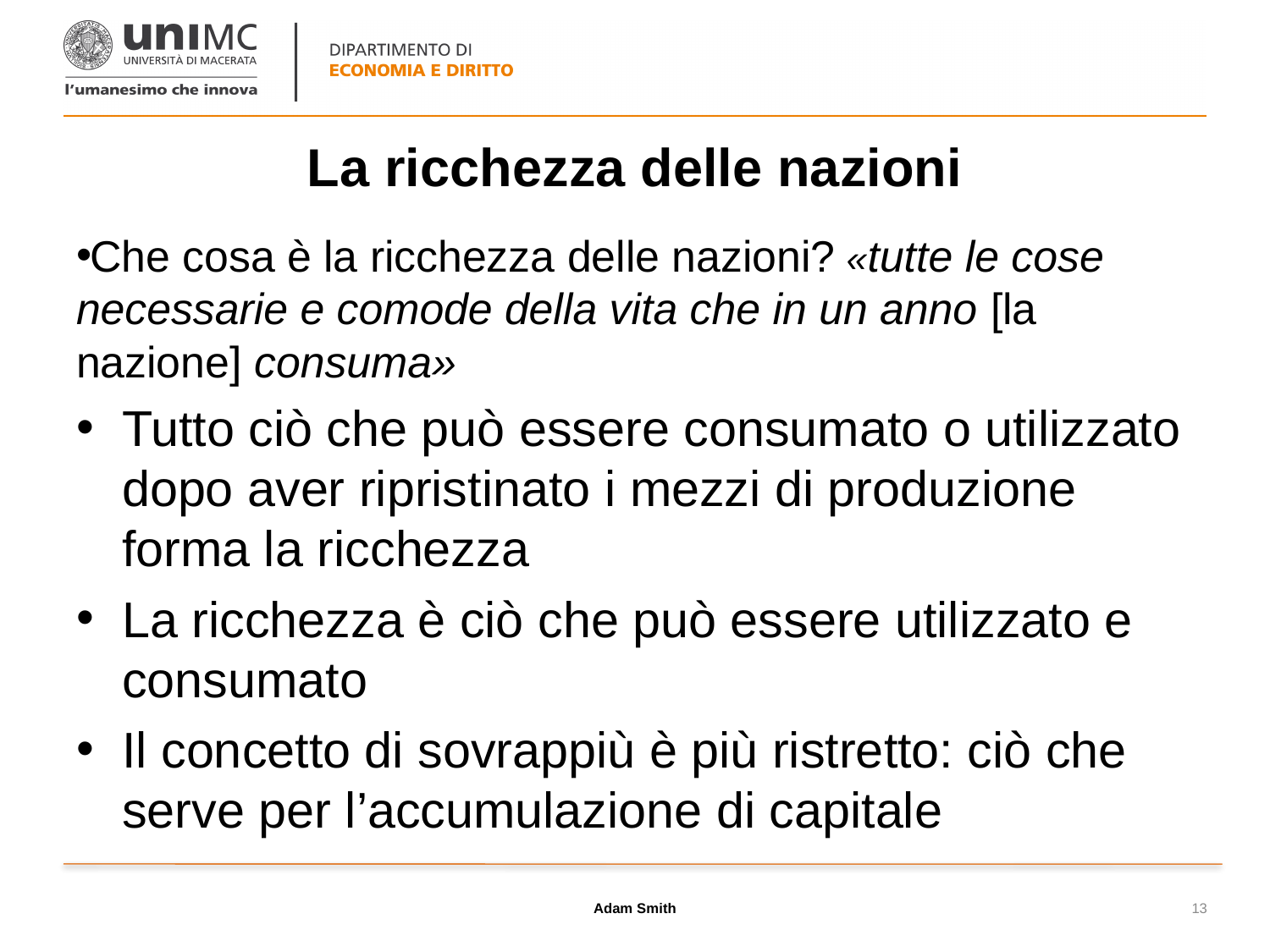

# La ricchezza delle nazioni
Che cosa è la ricchezza delle nazioni? «tutte le cose necessarie e comode della vita che in un anno [la nazione] consuma»
Tutto ciò che può essere consumato o utilizzato dopo aver ripristinato i mezzi di produzione forma la ricchezza
La ricchezza è ciò che può essere utilizzato e consumato
Il concetto di sovrappiù è più ristretto: ciò che serve per l’accumulazione di capitale
Adam Smith
13